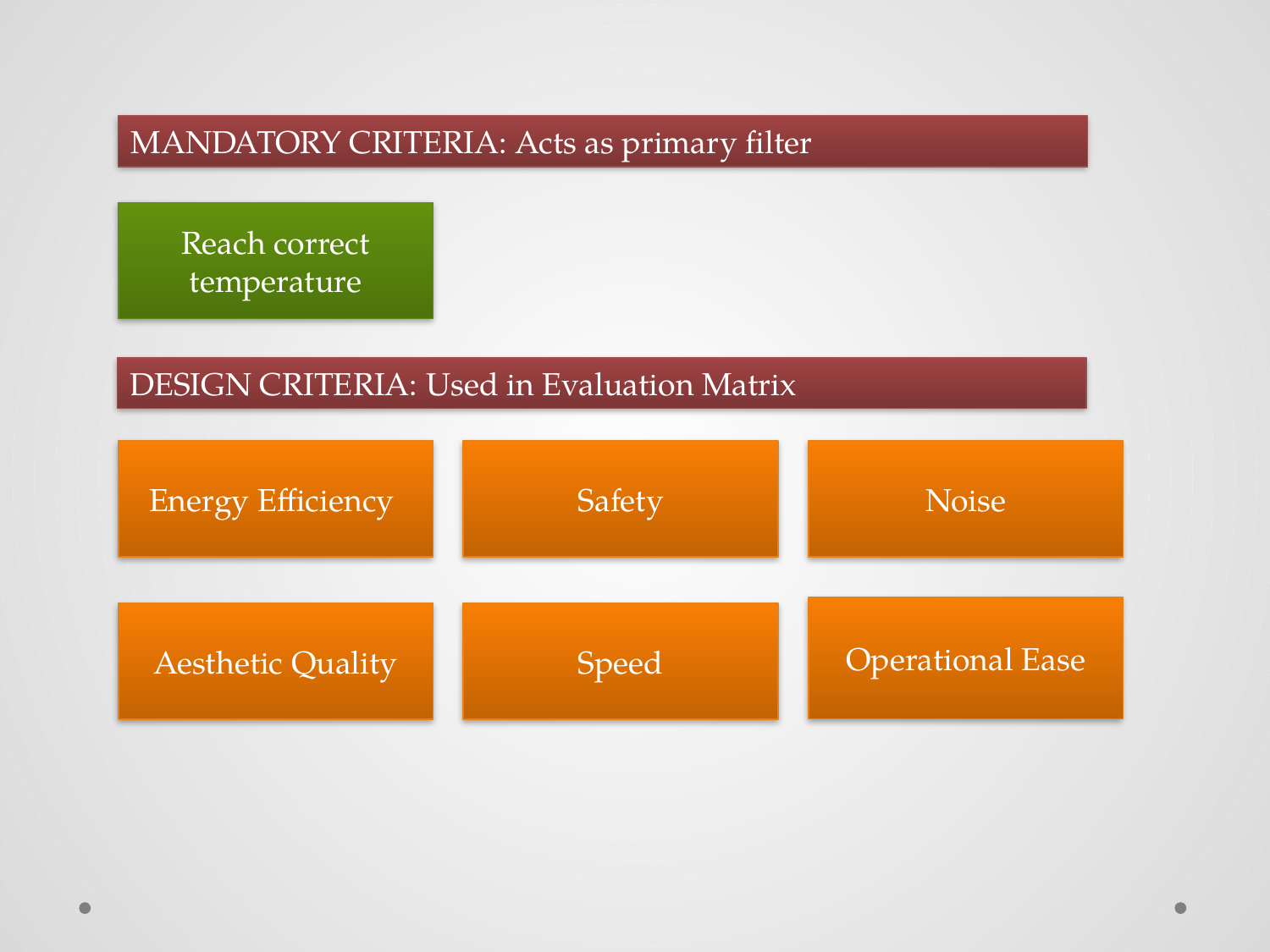

MANDATORY CRITERIA: Acts as primary filter
Reach correct temperature
DESIGN CRITERIA: Used in Evaluation Matrix
Energy Efficiency
Safety
Noise
Operational Ease
Aesthetic Quality
Speed